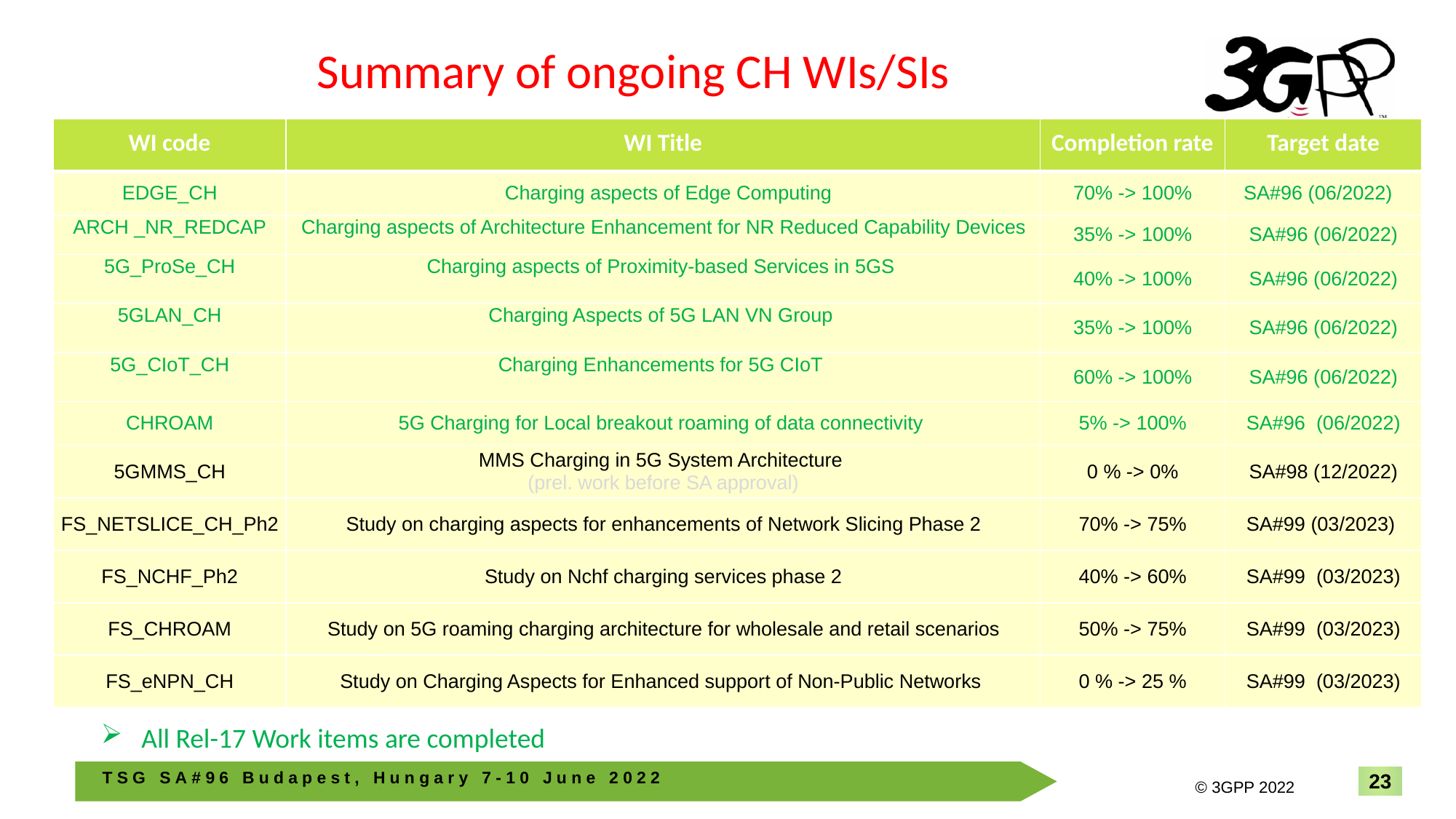

# Summary of ongoing CH WIs/SIs
| WI code | WI Title | Completion rate | Target date |
| --- | --- | --- | --- |
| EDGE\_CH | Charging aspects of Edge Computing | 70% -> 100% | SA#96 (06/2022) |
| ARCH \_NR\_REDCAP | Charging aspects of Architecture Enhancement for NR Reduced Capability Devices | 35% -> 100% | SA#96 (06/2022) |
| 5G\_ProSe\_CH | Charging aspects of Proximity-based Services in 5GS | 40% -> 100% | SA#96 (06/2022) |
| 5GLAN\_CH | Charging Aspects of 5G LAN VN Group | 35% -> 100% | SA#96 (06/2022) |
| 5G\_CIoT\_CH | Charging Enhancements for 5G CIoT | 60% -> 100% | SA#96 (06/2022) |
| CHROAM | 5G Charging for Local breakout roaming of data connectivity | 5% -> 100% | SA#96 (06/2022) |
| 5GMMS\_CH | MMS Charging in 5G System Architecture (prel. work before SA approval) | 0 % -> 0% | SA#98 (12/2022) |
| FS\_NETSLICE\_CH\_Ph2 | Study on charging aspects for enhancements of Network Slicing Phase 2 | 70% -> 75% | SA#99 (03/2023) |
| FS\_NCHF\_Ph2 | Study on Nchf charging services phase 2 | 40% -> 60% | SA#99 (03/2023) |
| FS\_CHROAM | Study on 5G roaming charging architecture for wholesale and retail scenarios | 50% -> 75% | SA#99 (03/2023) |
| FS\_eNPN\_CH | Study on Charging Aspects for Enhanced support of Non-Public Networks | 0 % -> 25 % | SA#99 (03/2023) |

 All Rel-17 Work items are completed